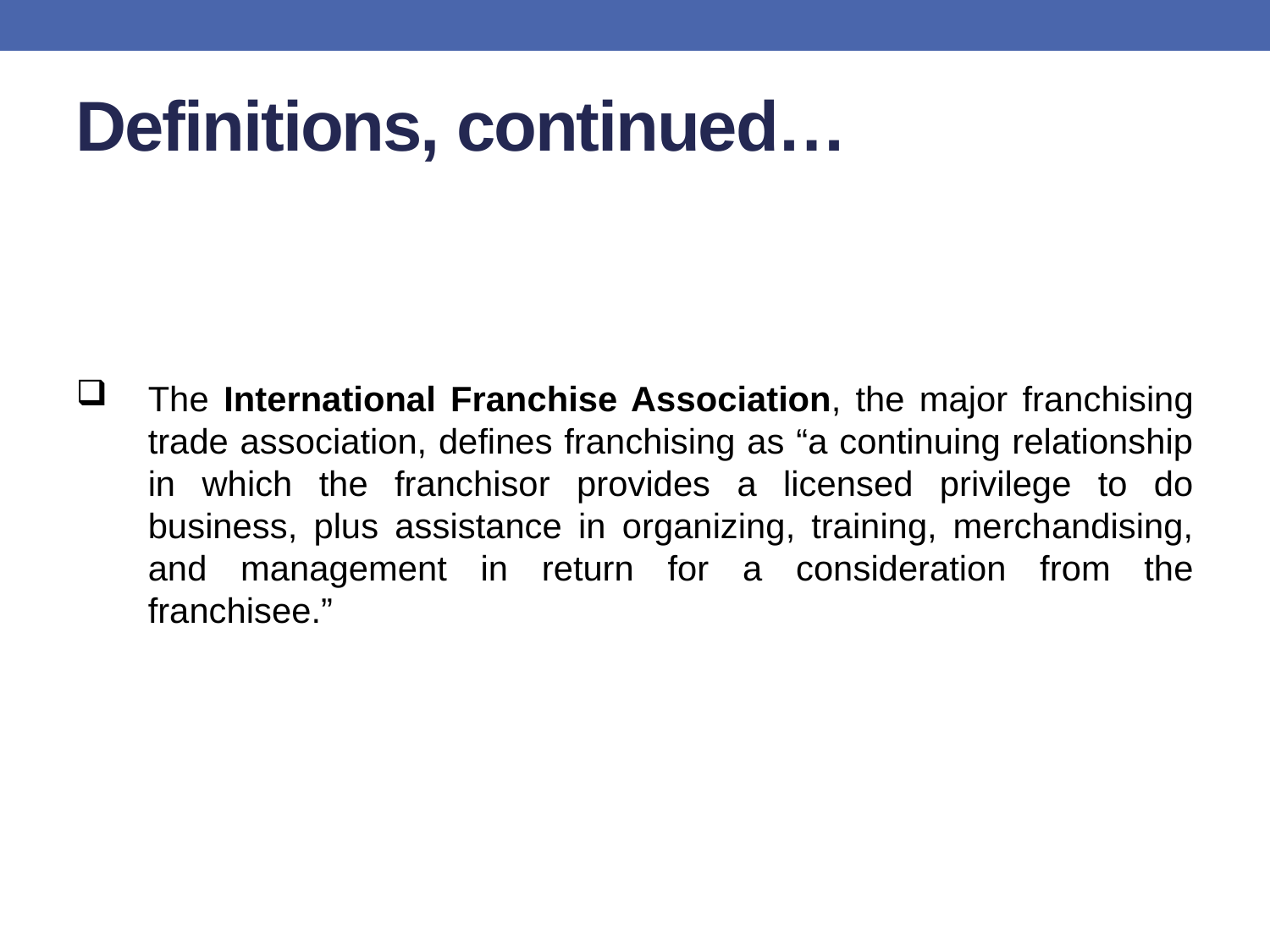

Definitions, continued…

The International Franchise Association, the major franchising trade association, defines franchising as “a continuing relationship in which the franchisor provides a licensed privilege to do business, plus assistance in organizing, training, merchandising, and management in return for a consideration from the franchisee.”